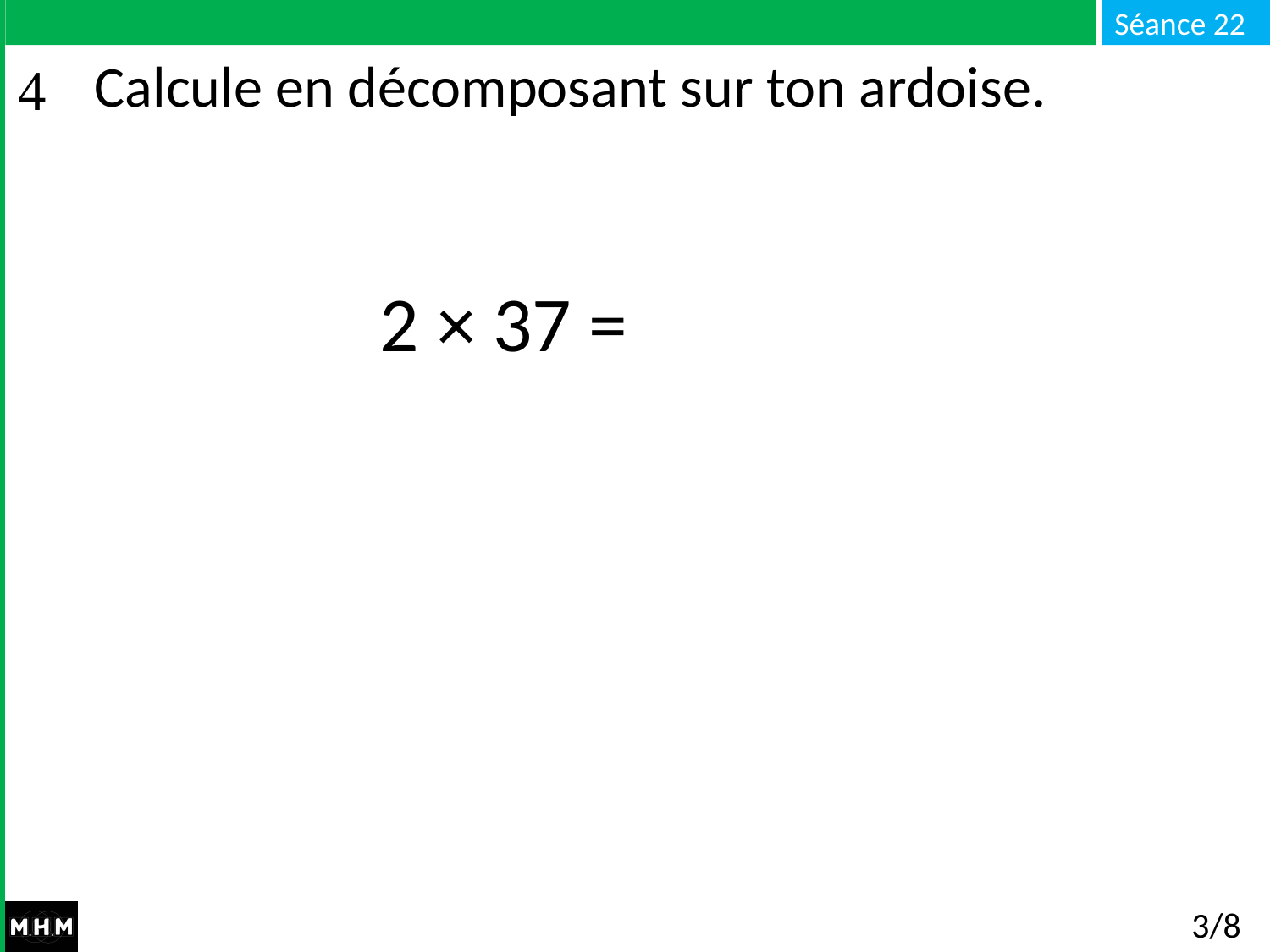

# Calcule en décomposant sur ton ardoise.
 2 × 37 =
3/8